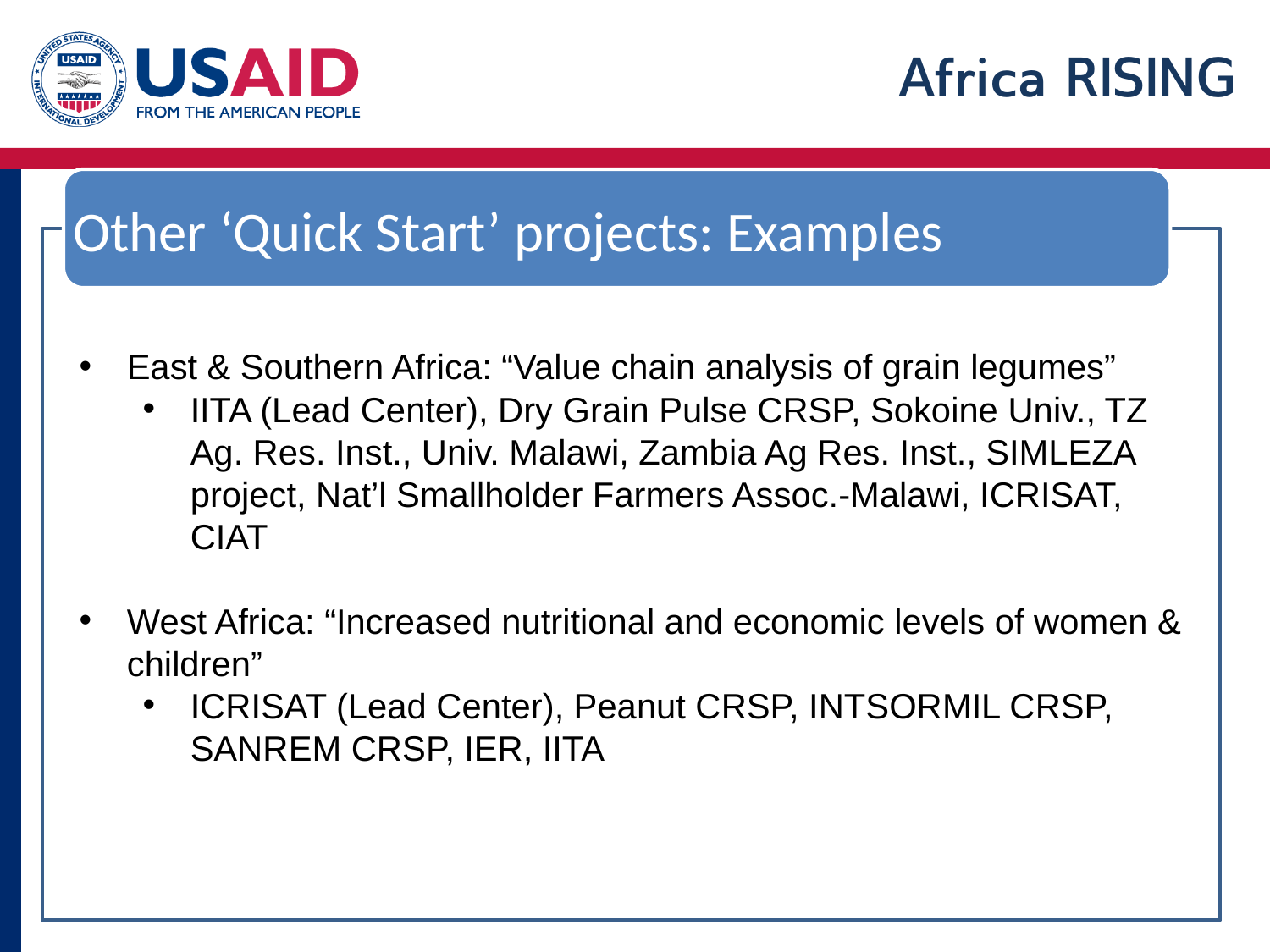

Africa RISING

Other ‘Quick Start’ projects: Examples

East & Southern Africa: “Value chain analysis of grain legumes”
IITA (Lead Center), Dry Grain Pulse CRSP, Sokoine Univ., TZ Ag. Res. Inst., Univ. Malawi, Zambia Ag Res. Inst., SIMLEZA project, Nat’l Smallholder Farmers Assoc.-Malawi, ICRISAT, CIAT

West Africa: “Increased nutritional and economic levels of women & children”
ICRISAT (Lead Center), Peanut CRSP, INTSORMIL CRSP, SANREM CRSP, IER, IITA